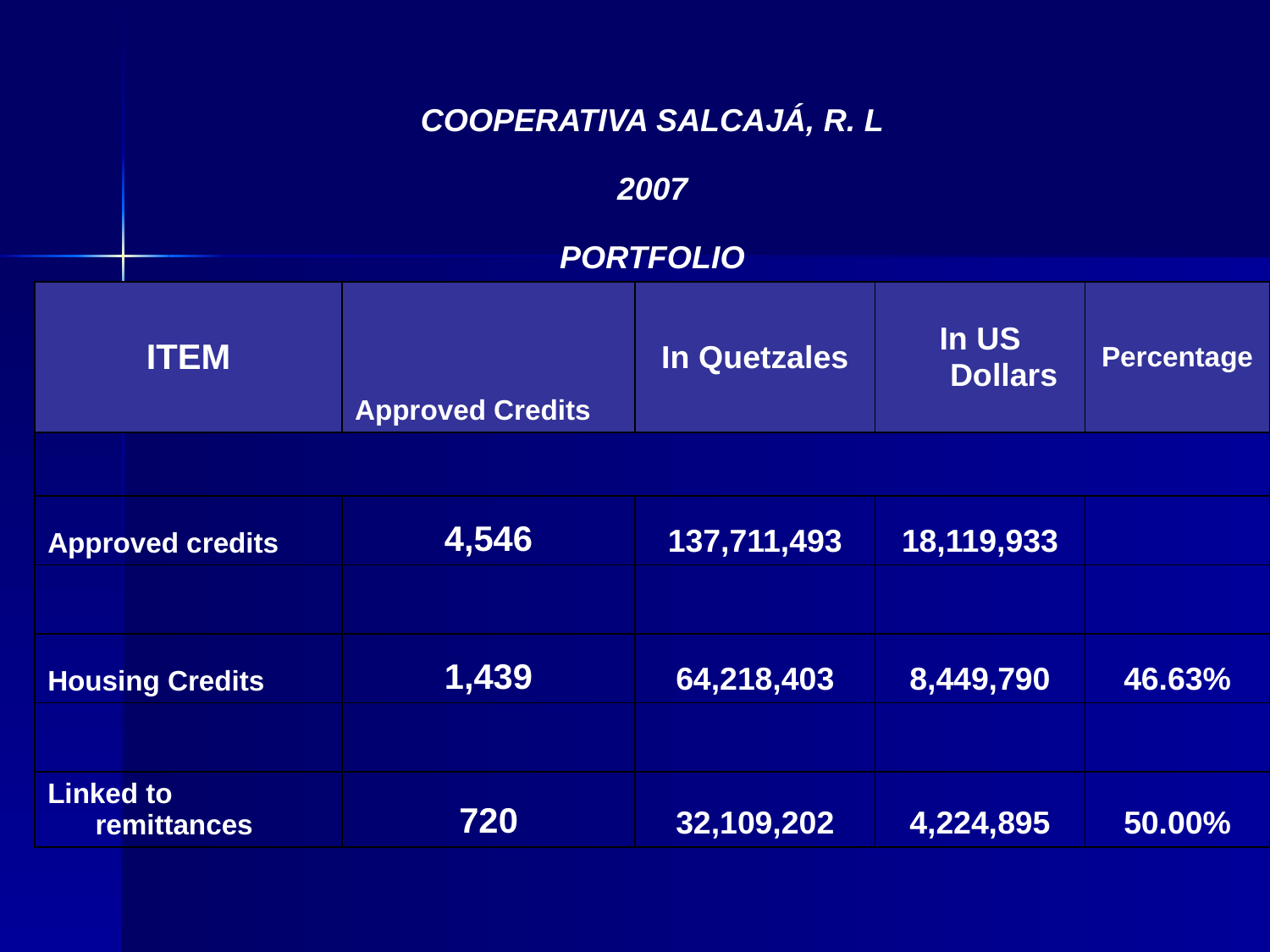

| COOPERATIVA SALCAJÁ, R. L |  |  |  |  |
| --- | --- | --- | --- | --- |
| 2007 |  |  |  |  |
| PORTFOLIO |  |  |  |  |
| ITEM | Approved Credits | In Quetzales | In US Dollars | Percentage |
|  |  |  |  |  |
| Approved credits | 4,546 | 137,711,493 | 18,119,933 |  |
|  |  |  |  |  |
| Housing Credits | 1,439 | 64,218,403 | 8,449,790 | 46.63% |
|  |  |  |  |  |
| Linked to remittances | 720 | 32,109,202 | 4,224,895 | 50.00% |